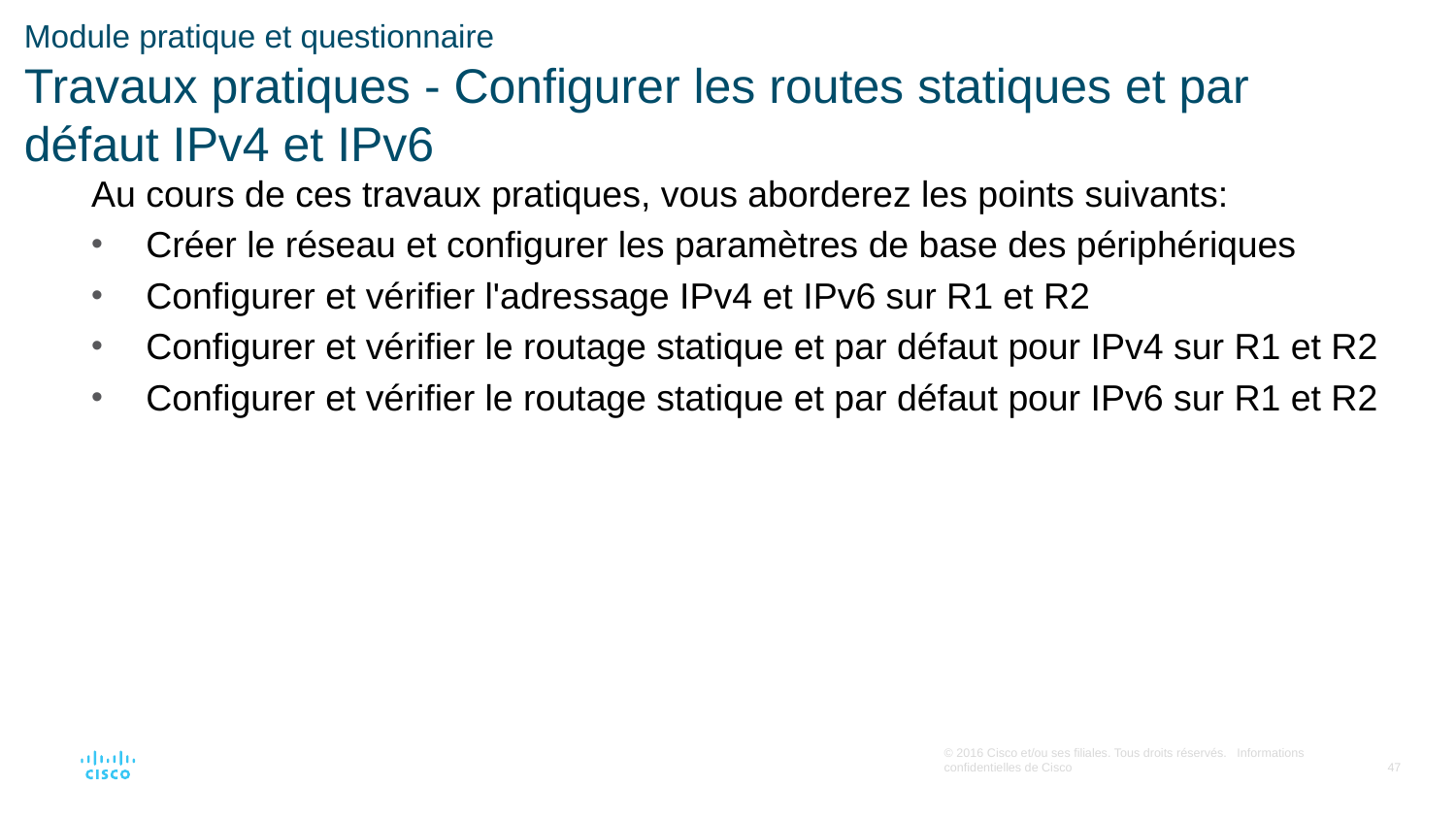

# Module pratique et questionnaire Travaux pratiques - Configurer les routes statiques et par défaut IPv4 et IPv6
Au cours de ces travaux pratiques, vous aborderez les points suivants:
Créer le réseau et configurer les paramètres de base des périphériques
Configurer et vérifier l'adressage IPv4 et IPv6 sur R1 et R2
Configurer et vérifier le routage statique et par défaut pour IPv4 sur R1 et R2
Configurer et vérifier le routage statique et par défaut pour IPv6 sur R1 et R2